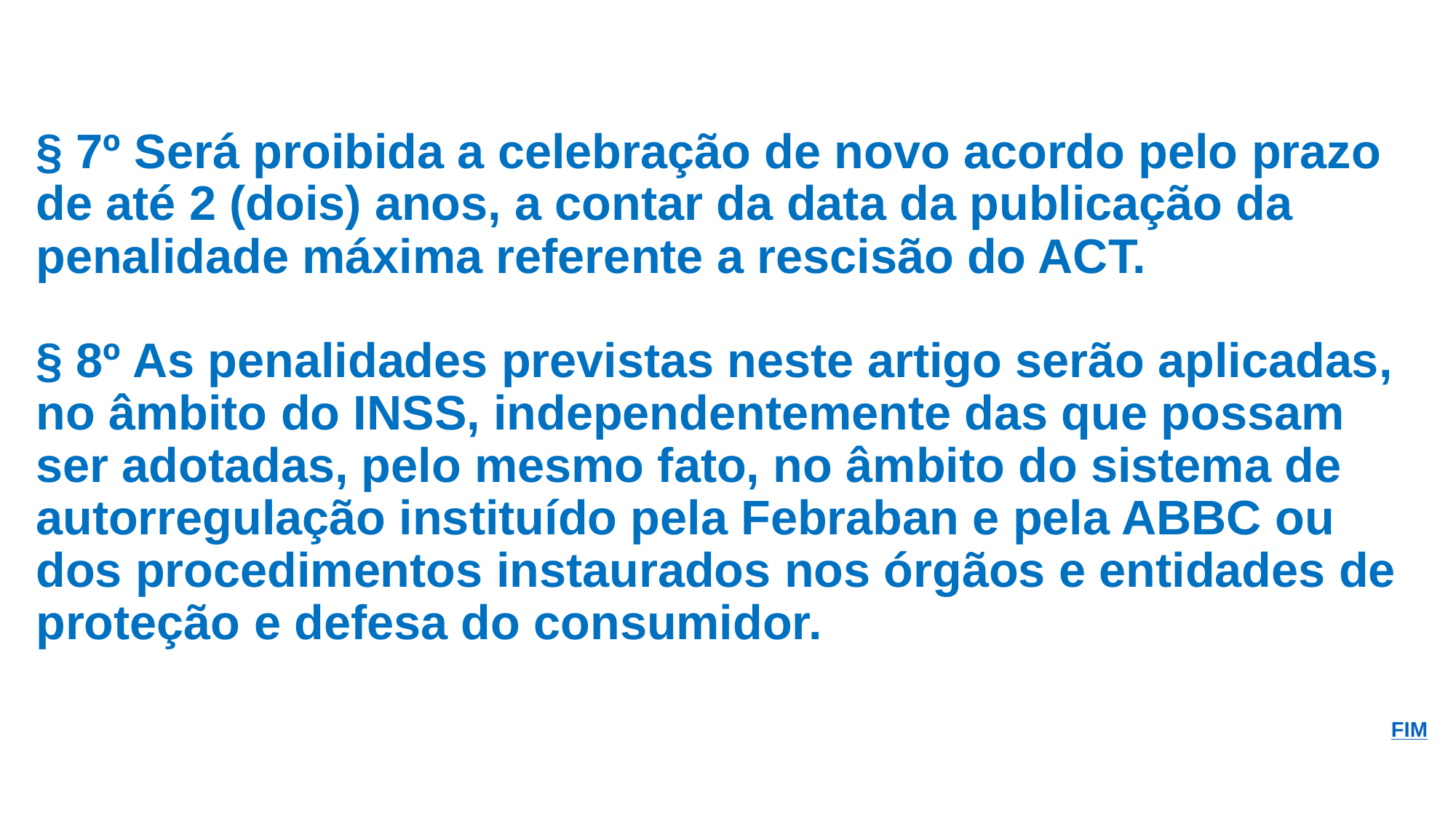

# § 7º Será proibida a celebração de novo acordo pelo prazo de até 2 (dois) anos, a contar da data da publicação da penalidade máxima referente a rescisão do ACT. § 8º As penalidades previstas neste artigo serão aplicadas, no âmbito do INSS, independentemente das que possam ser adotadas, pelo mesmo fato, no âmbito do sistema de autorregulação instituído pela Febraban e pela ABBC ou dos procedimentos instaurados nos órgãos e entidades de proteção e defesa do consumidor.
FIM